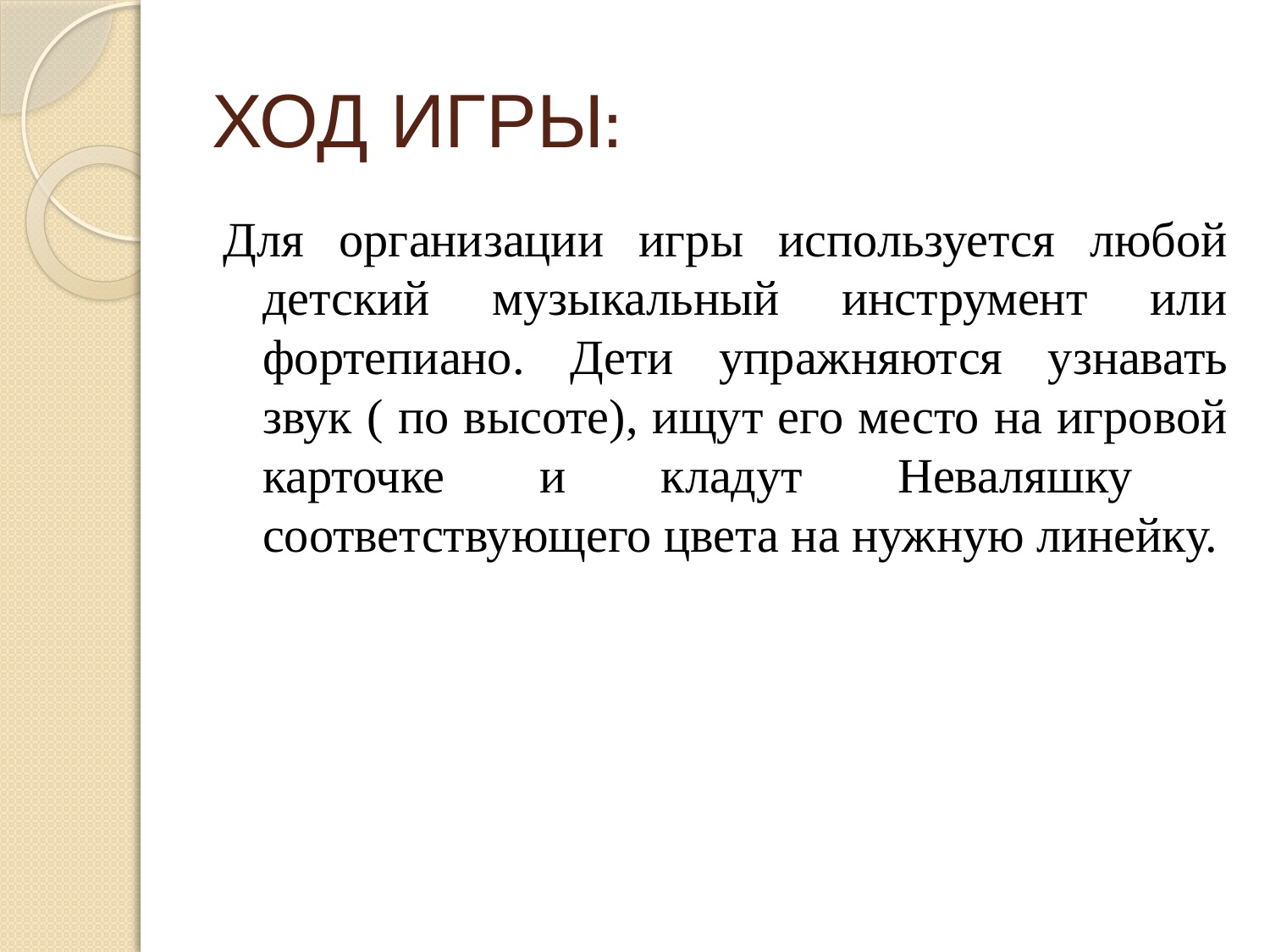

# ХОД ИГРЫ:
Для организации игры используется любой детский музыкальный инструмент или фортепиано. Дети упражняются узнавать звук ( по высоте), ищут его место на игровой карточке и кладут Неваляшку  соответствующего цвета на нужную линейку.